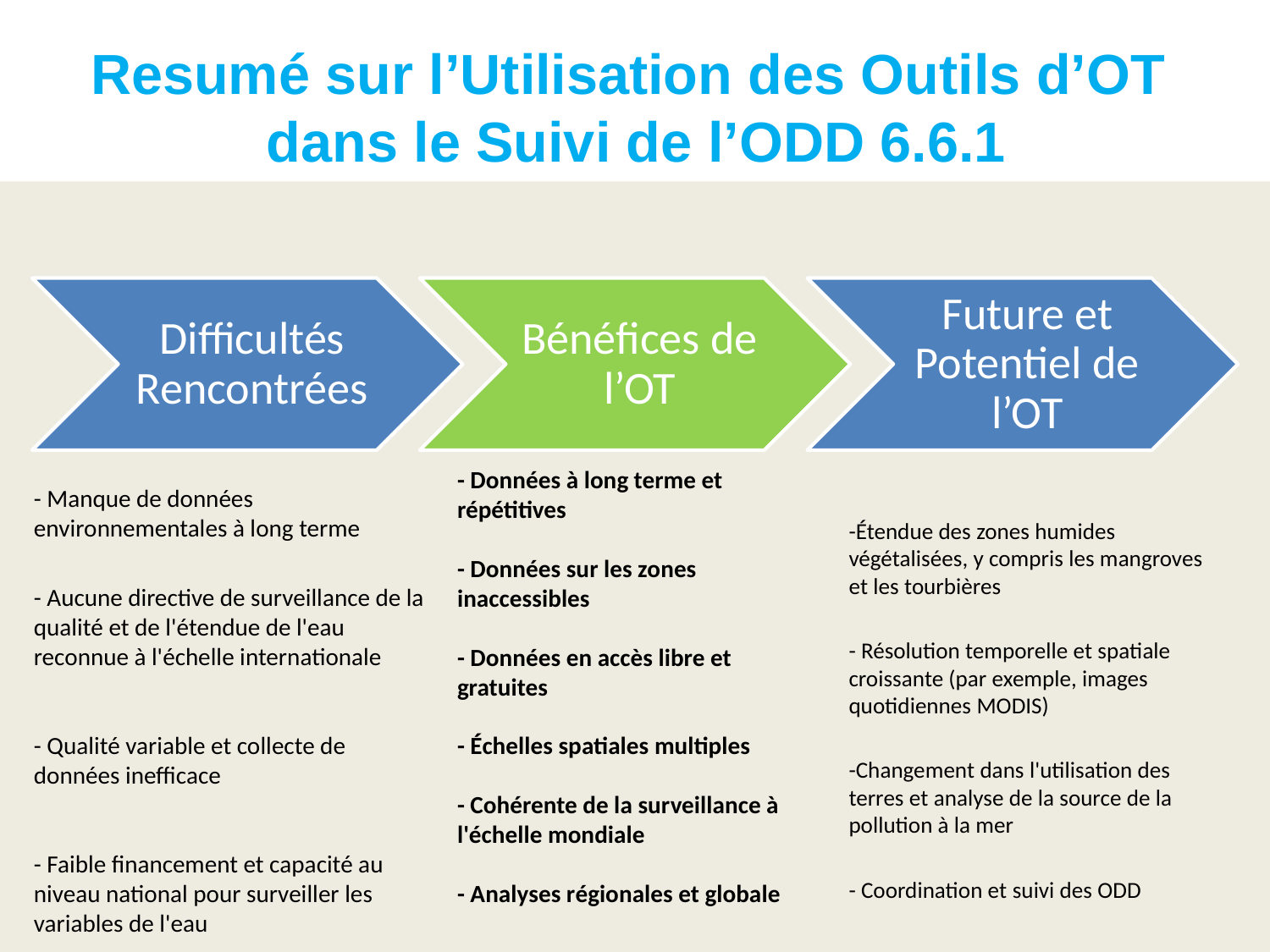

Resumé sur l’Utilisation des Outils d’OT
dans le Suivi de l’ODD 6.6.1

Difficultés Rencontrées
Bénéfices de l’OT
Future et Potentiel de l’OT
- Données à long terme et répétitives

- Données sur les zones inaccessibles

- Données en accès libre et gratuites

- Échelles spatiales multiples

- Cohérente de la surveillance à l'échelle mondiale

- Analyses régionales et globale

- Manque de données environnementales à long terme

- Aucune directive de surveillance de la qualité et de l'étendue de l'eau reconnue à l'échelle internationale

- Qualité variable et collecte de données inefficace

- Faible financement et capacité au niveau national pour surveiller les variables de l'eau

-Étendue des zones humides végétalisées, y compris les mangroves et les tourbières

- Résolution temporelle et spatiale croissante (par exemple, images quotidiennes MODIS)

-Changement dans l'utilisation des terres et analyse de la source de la pollution à la mer

- Coordination et suivi des ODD